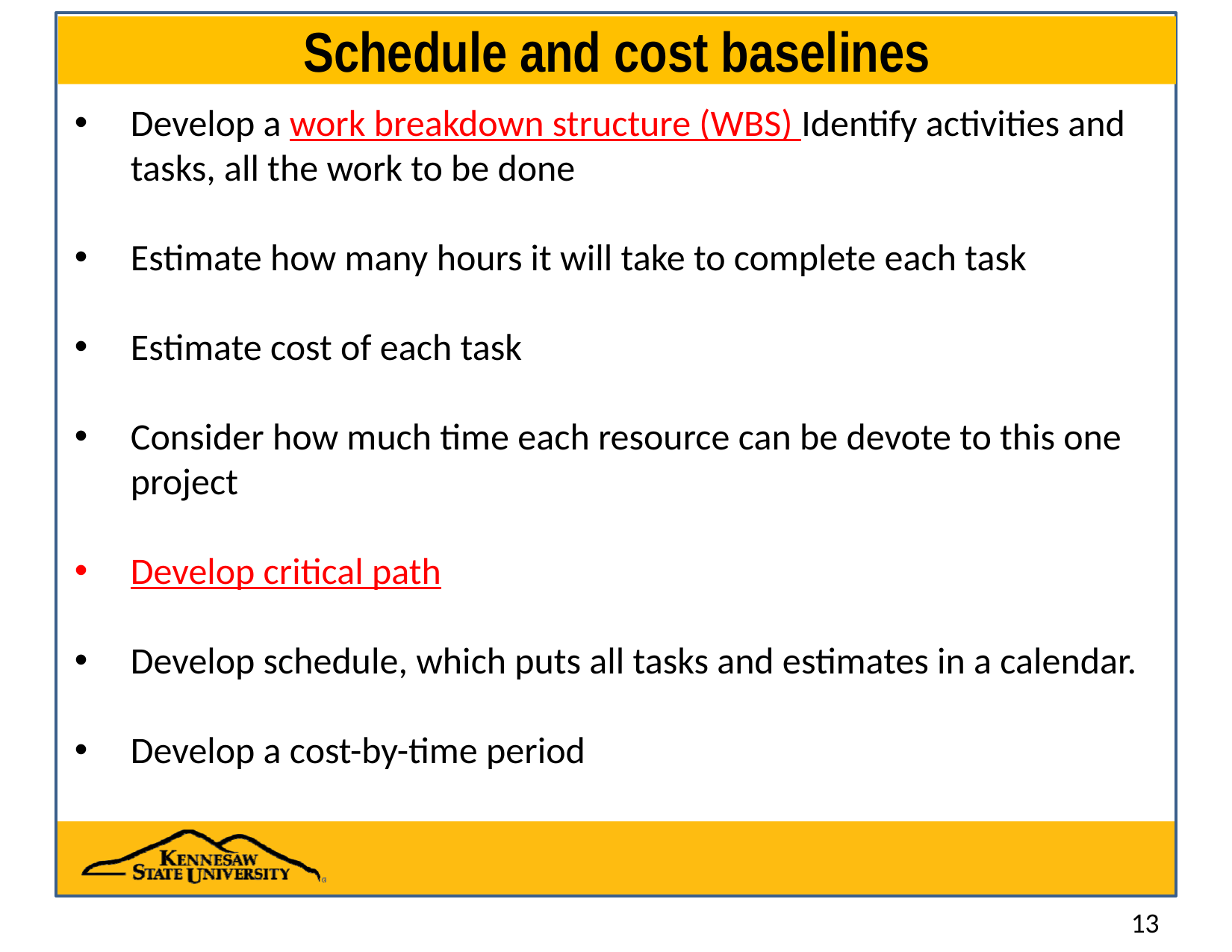

# Schedule and cost baselines
Develop a work breakdown structure (WBS) Identify activities and tasks, all the work to be done

Estimate how many hours it will take to complete each task

Estimate cost of each task

Consider how much time each resource can be devote to this one project

Develop critical path

Develop schedule, which puts all tasks and estimates in a calendar.

Develop a cost-by-time period